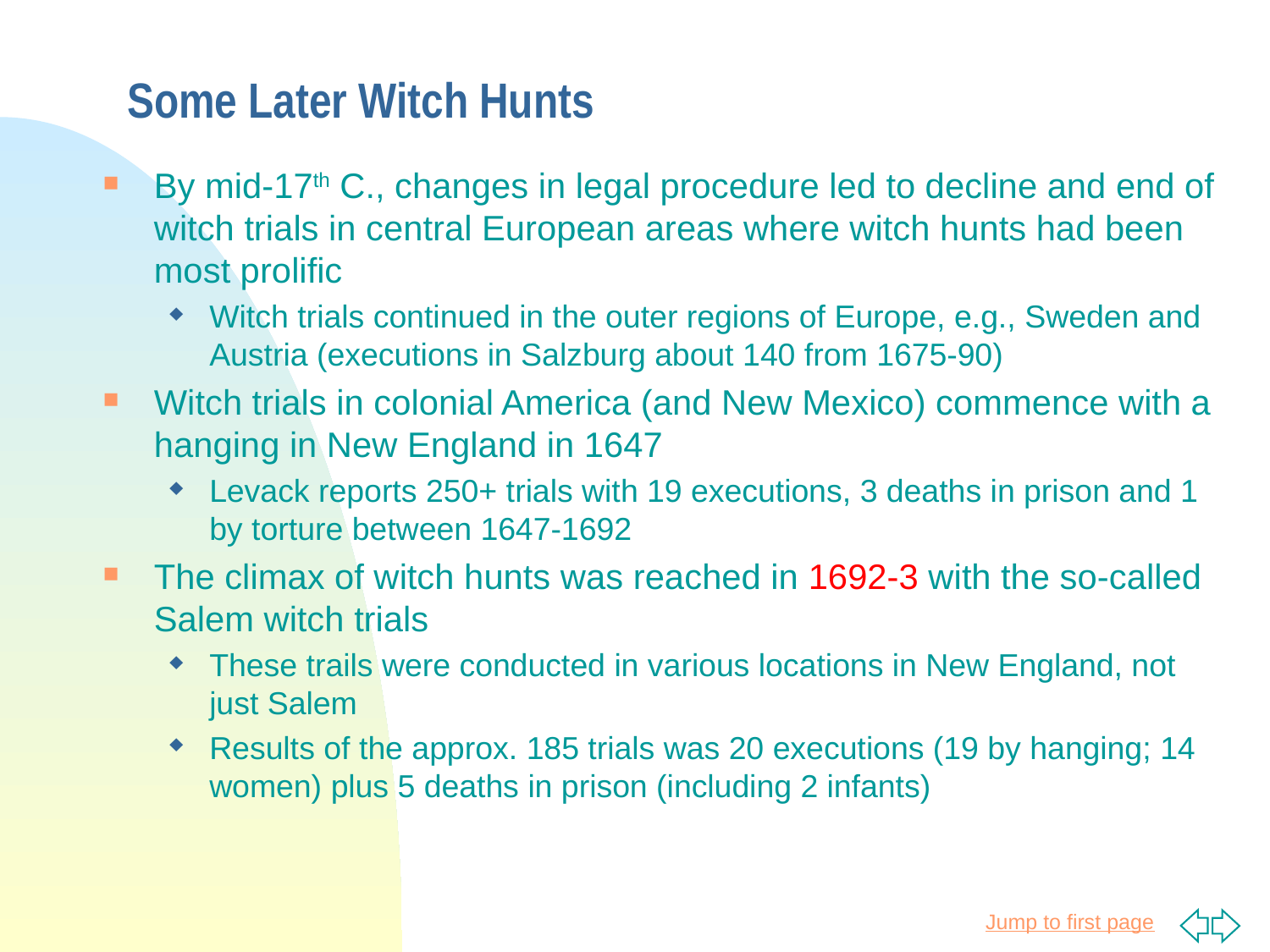

# Some Later Witch Hunts
By mid-17th C., changes in legal procedure led to decline and end of witch trials in central European areas where witch hunts had been most prolific
Witch trials continued in the outer regions of Europe, e.g., Sweden and Austria (executions in Salzburg about 140 from 1675-90)
Witch trials in colonial America (and New Mexico) commence with a hanging in New England in 1647
Levack reports 250+ trials with 19 executions, 3 deaths in prison and 1 by torture between 1647-1692
The climax of witch hunts was reached in 1692-3 with the so-called Salem witch trials
These trails were conducted in various locations in New England, not just Salem
Results of the approx. 185 trials was 20 executions (19 by hanging; 14 women) plus 5 deaths in prison (including 2 infants)